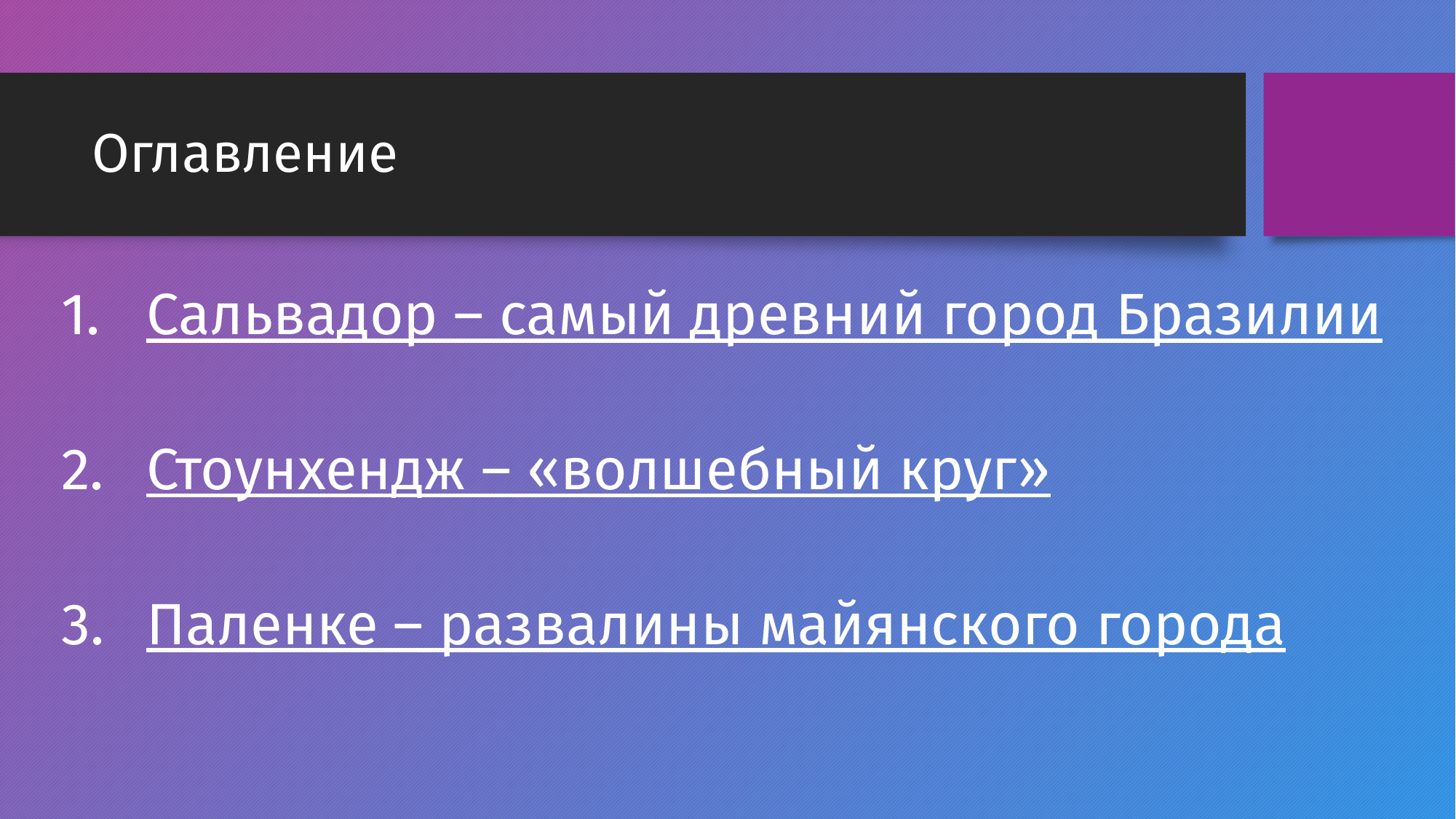

# Оглавление
Сальвадор – самый древний город Бразилии

Стоунхендж – «волшебный круг»

Паленке – развалины майянского города